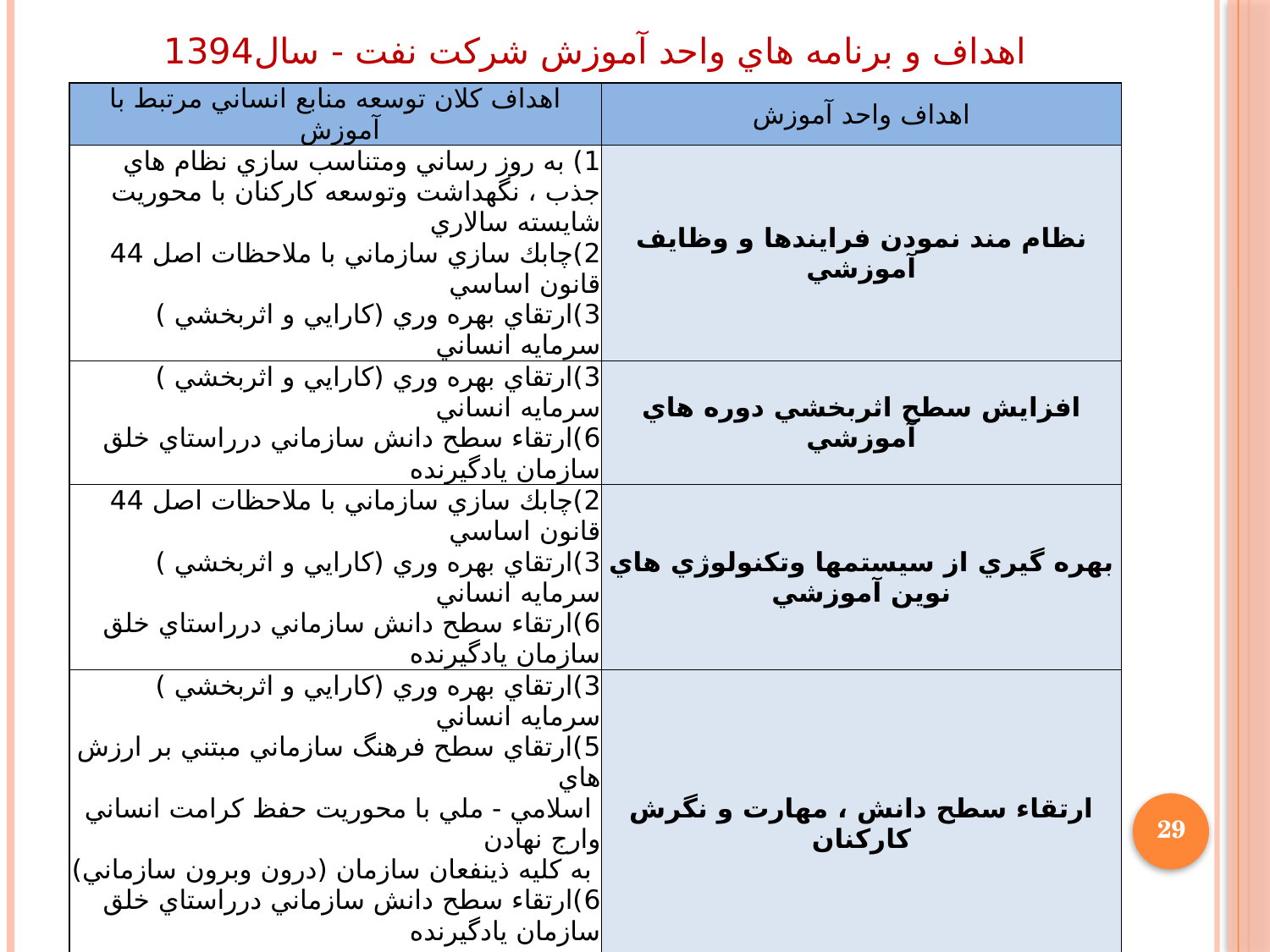

| اهداف و برنامه هاي واحد آموزش شرکت نفت - سال1394 |  |
| --- | --- |
| اهداف كلان توسعه منابع انساني مرتبط با آموزش | اهداف واحد آموزش |
| 1) به روز رساني ومتناسب سازي نظام هاي جذب ، نگهداشت وتوسعه كاركنان با محوريت شايسته سالاري 2)چابك سازي سازماني با ملاحظات اصل 44 قانون اساسي 3)ارتقاي بهره وري (كارايي و اثربخشي ) سرمايه انساني | نظام مند نمودن فرايندها و وظايف آموزشي |
| 3)ارتقاي بهره وري (كارايي و اثربخشي ) سرمايه انساني 6)ارتقاء سطح دانش سازماني درراستاي خلق سازمان يادگيرنده | افزايش سطح اثربخشي دوره هاي آموزشي |
| 2)چابك سازي سازماني با ملاحظات اصل 44 قانون اساسي 3)ارتقاي بهره وري (كارايي و اثربخشي ) سرمايه انساني 6)ارتقاء سطح دانش سازماني درراستاي خلق سازمان يادگيرنده | بهره گيري از سيستمها وتكنولوژي هاي نوين آموزشي |
| 3)ارتقاي بهره وري (كارايي و اثربخشي ) سرمايه انساني 5)ارتقاي سطح فرهنگ سازماني مبتني بر ارزش هاي اسلامي - ملي با محوريت حفظ كرامت انساني وارج نهادن به كليه ذينفعان سازمان (درون وبرون سازماني) 6)ارتقاء سطح دانش سازماني درراستاي خلق سازمان يادگيرنده | ارتقاء سطح دانش ، مهارت و نگرش كاركنان |
| 6)ارتقاء سطح دانش سازماني درراستاي خلق سازمان يادگيرنده | توسعه همكاريهاي بين المللي در حوزه آموزش |
29